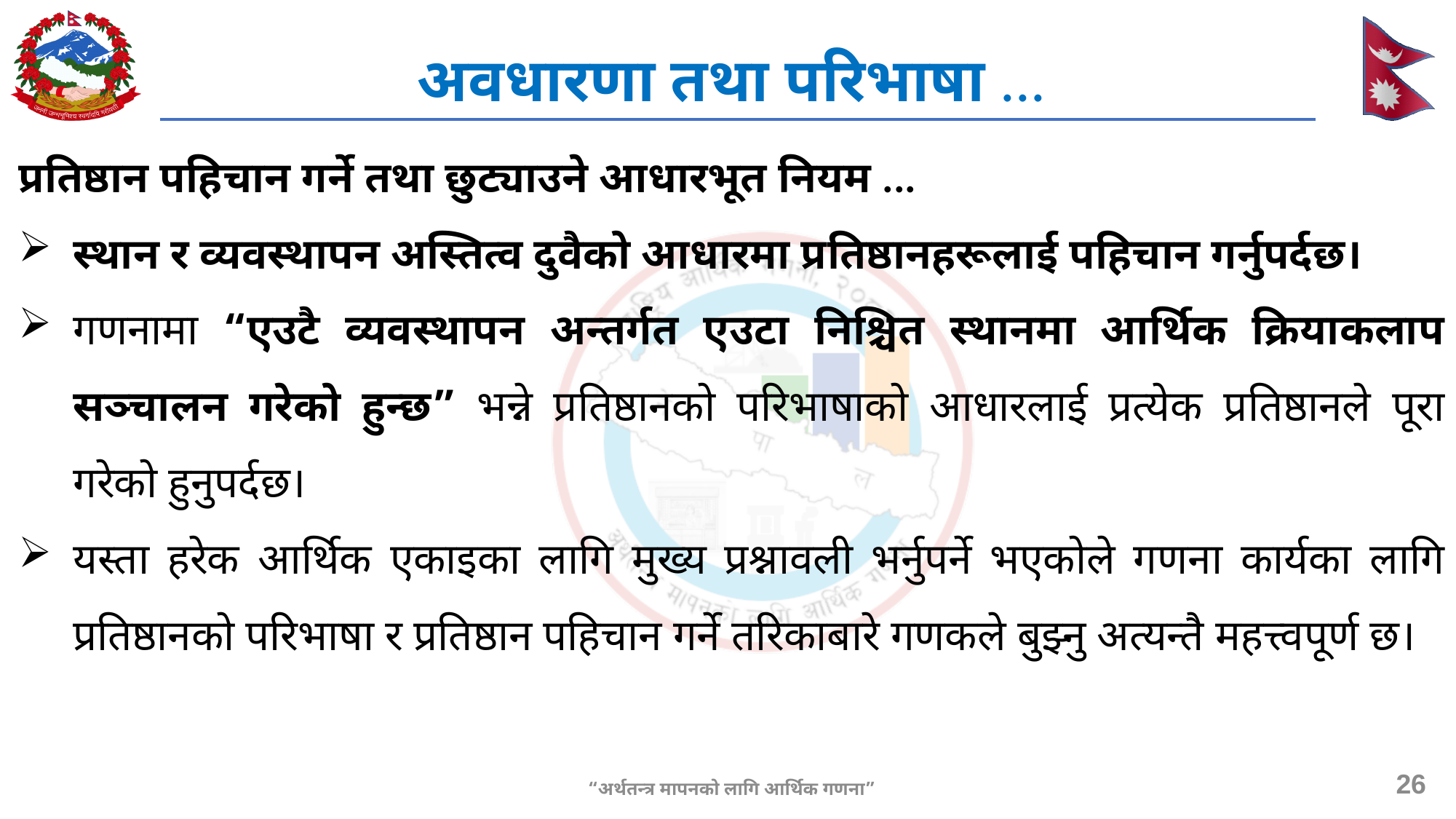

# अवधारणा तथा परिभाषा ...
प्रतिष्ठान पहिचान गर्ने तथा छुट्याउने आधारभूत नियम ...
स्थान र व्यवस्थापन अस्तित्व दुवैको आधारमा प्रतिष्ठानहरूलाई पहिचान गर्नुपर्दछ।
गणनामा “एउटै व्यवस्थापन अन्तर्गत एउटा निश्चित स्थानमा आर्थिक क्रियाकलाप सञ्चालन गरेको हुन्छ” भन्ने प्रतिष्ठानको परिभाषाको आधारलाई प्रत्येक प्रतिष्ठानले पूरा गरेको हुनुपर्दछ।
यस्ता हरेक आर्थिक एकाइका लागि मुख्य प्रश्नावली भर्नुपर्ने भएकोले गणना कार्यका लागि प्रतिष्ठानको परिभाषा र प्रतिष्ठान पहिचान गर्ने तरिकाबारे गणकले बुझ्नु अत्यन्तै महत्त्वपूर्ण छ।

26
“अर्थतन्त्र मापनको लागि आर्थिक गणना”